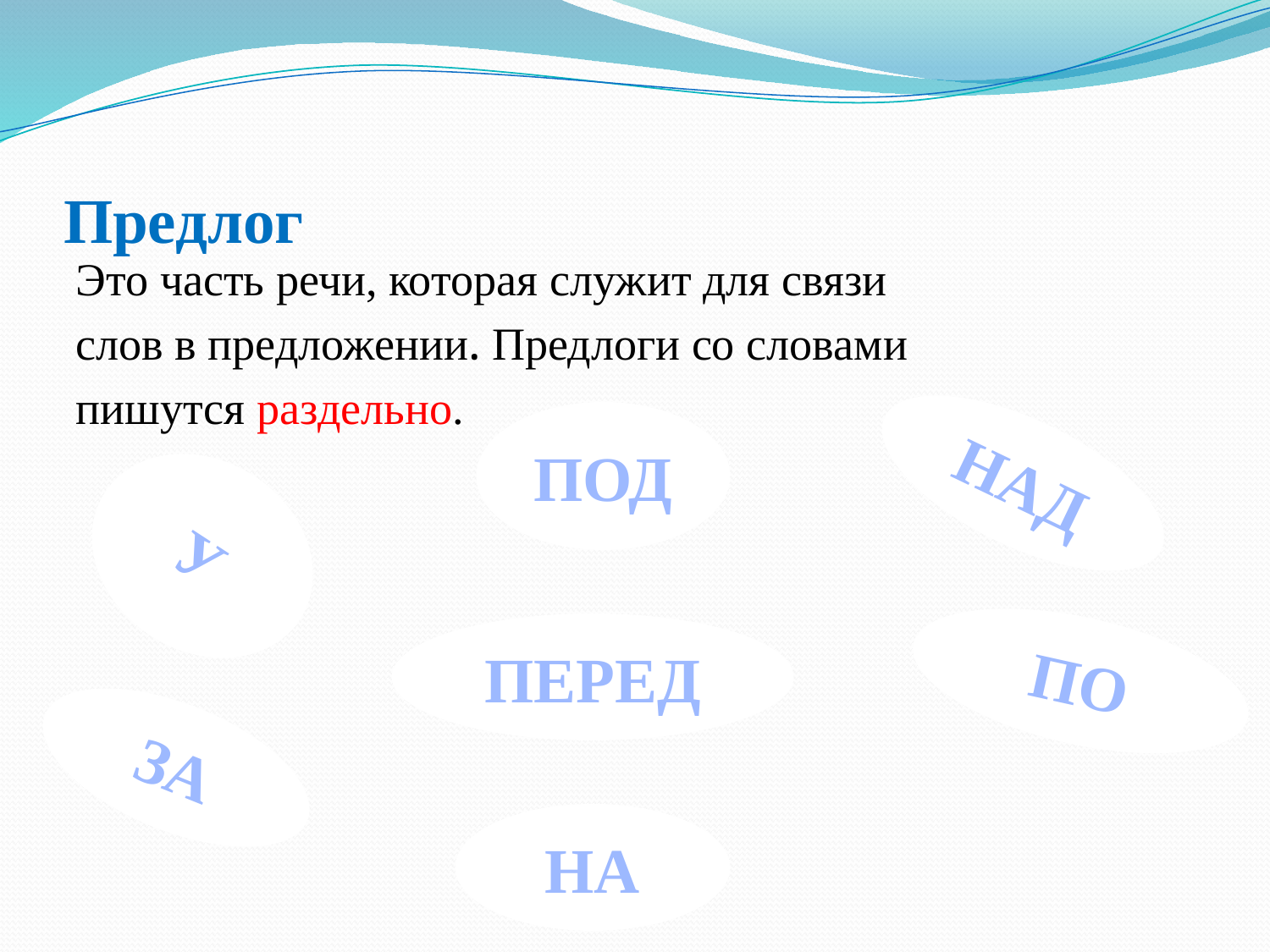

# Предлог

Это часть речи, которая служит для связи
слов в предложении. Предлоги со словами
пишутся раздельно.
ПОД
НАД
У
ПЕРЕД
ПО
ЗА
НА